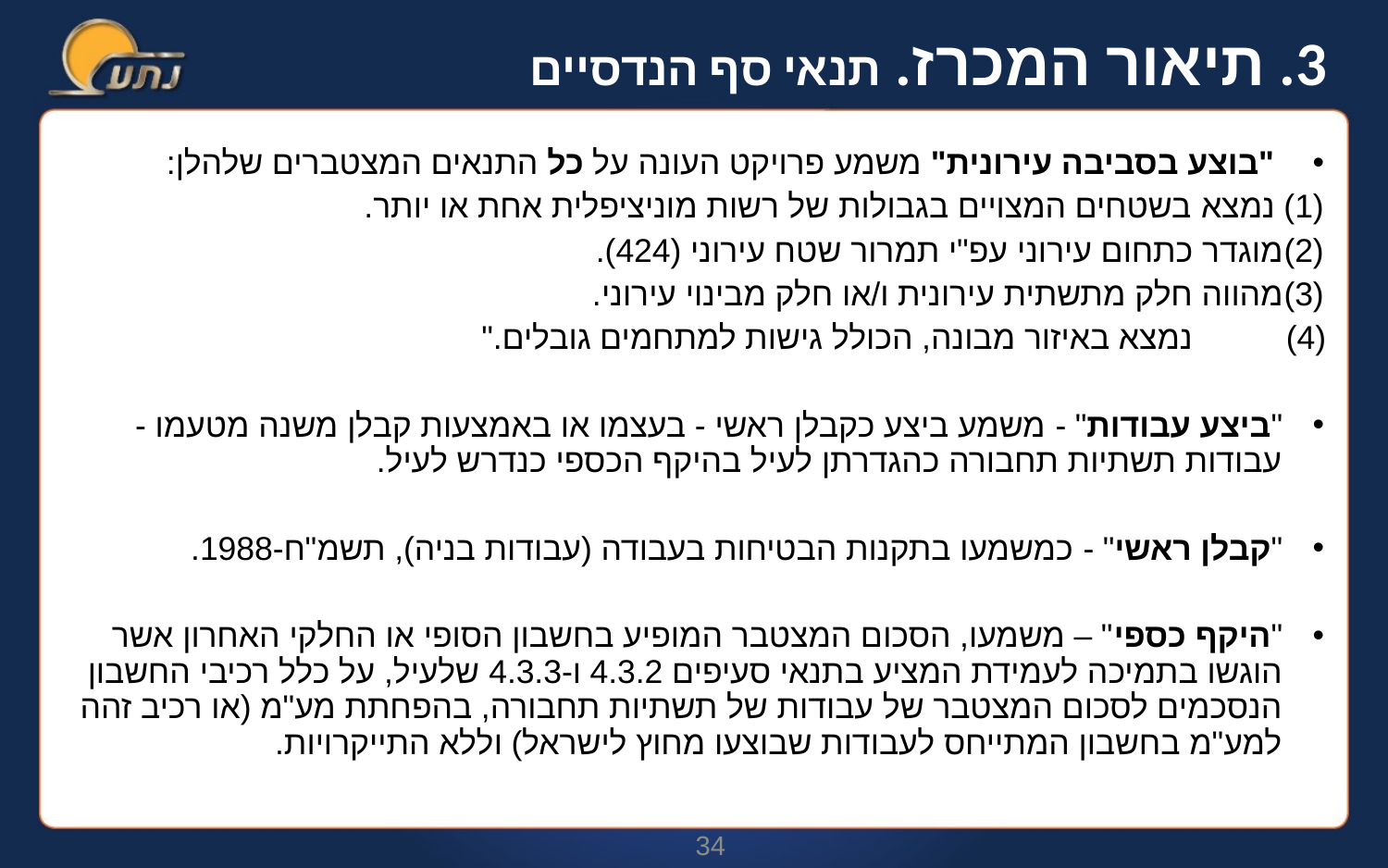

3. תיאור המכרז. תנאי סף הנדסיים
"בוצע בסביבה עירונית" משמע פרויקט העונה על כל התנאים המצטברים שלהלן:
(1) 	נמצא בשטחים המצויים בגבולות של רשות מוניציפלית אחת או יותר.
(2)	מוגדר כתחום עירוני עפ"י תמרור שטח עירוני (424).
(3)	מהווה חלק מתשתית עירונית ו/או חלק מבינוי עירוני.
         נמצא באיזור מבונה, הכולל גישות למתחמים גובלים."

"ביצע עבודות" - משמע ביצע כקבלן ראשי - בעצמו או באמצעות קבלן משנה מטעמו - עבודות תשתיות תחבורה כהגדרתן לעיל בהיקף הכספי כנדרש לעיל.

"קבלן ראשי" - כמשמעו בתקנות הבטיחות בעבודה (עבודות בניה), תשמ"ח-1988.

"היקף כספי" – משמעו, הסכום המצטבר המופיע בחשבון הסופי או החלקי האחרון אשר הוגשו בתמיכה לעמידת המציע בתנאי סעיפים 4.3.2 ו-4.3.3 שלעיל, על כלל רכיבי החשבון הנסכמים לסכום המצטבר של עבודות של תשתיות תחבורה, בהפחתת מע"מ (או רכיב זהה למע"מ בחשבון המתייחס לעבודות שבוצעו מחוץ לישראל) וללא התייקרויות.

34